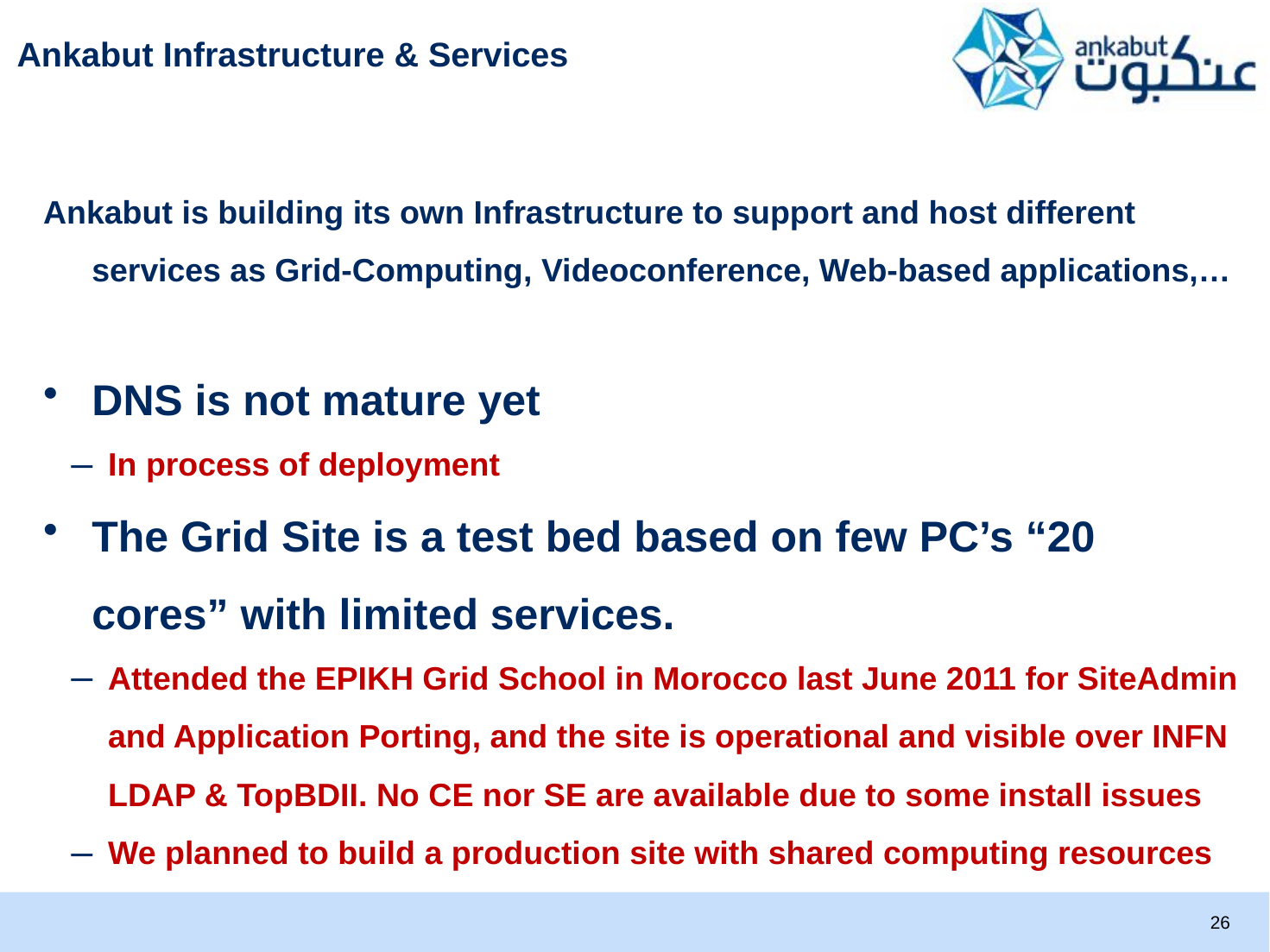

# Ankabut Infrastructure & Services
Ankabut is building its own Infrastructure to support and host different services as Grid-Computing, Videoconference, Web-based applications,…

DNS is not mature yet
In process of deployment
The Grid Site is a test bed based on few PC’s “20 cores” with limited services.
Attended the EPIKH Grid School in Morocco last June 2011 for SiteAdmin and Application Porting, and the site is operational and visible over INFN LDAP & TopBDII. No CE nor SE are available due to some install issues
We planned to build a production site with shared computing resources

26